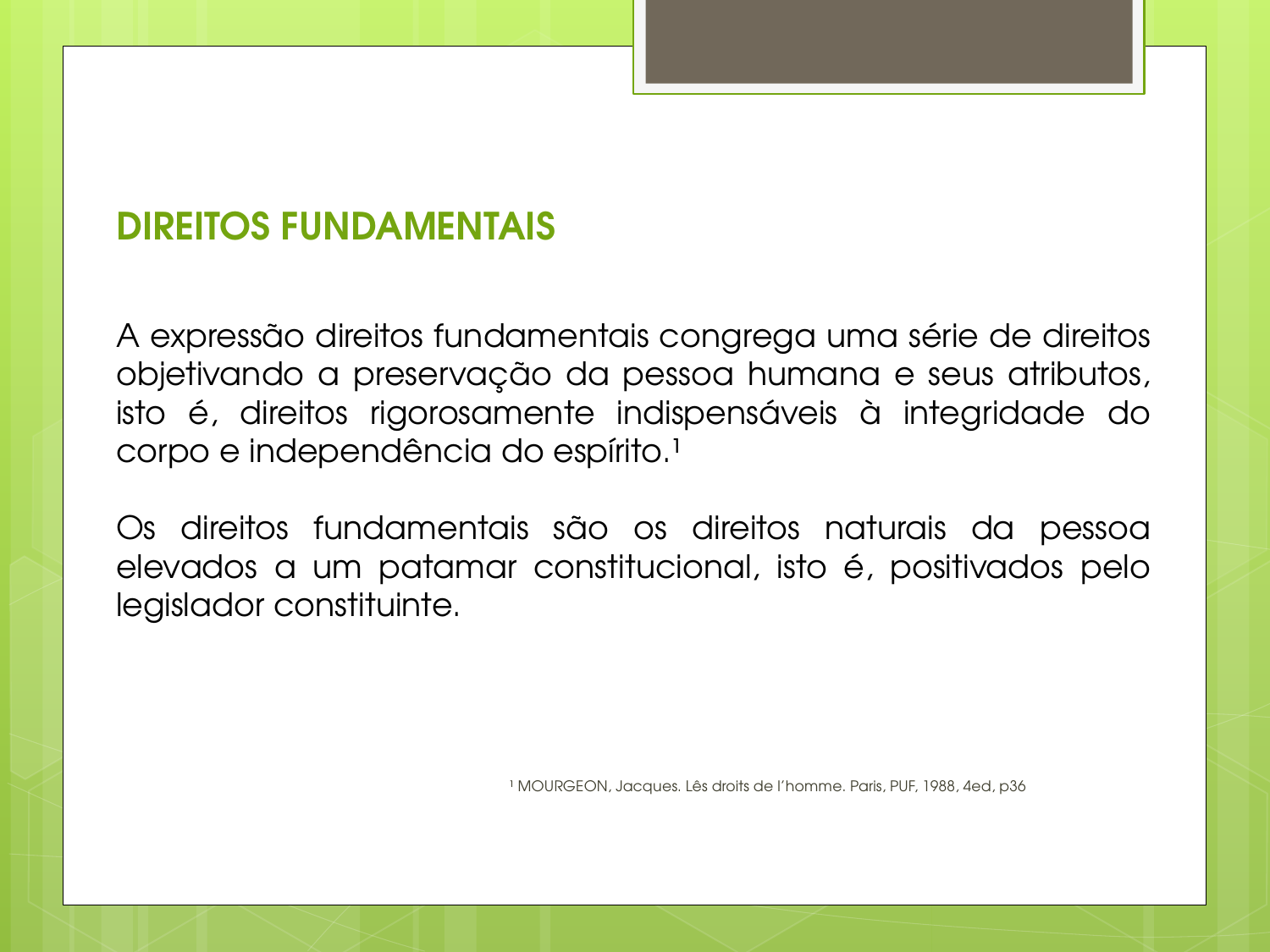

#
DIREITOS FUNDAMENTAIS

A expressão direitos fundamentais congrega uma série de direitos objetivando a preservação da pessoa humana e seus atributos, isto é, direitos rigorosamente indispensáveis à integridade do corpo e independência do espírito.¹

Os direitos fundamentais são os direitos naturais da pessoa elevados a um patamar constitucional, isto é, positivados pelo legislador constituinte.

                                                          ¹ MOURGEON, Jacques. Lês droits de l’homme. Paris, PUF, 1988, 4ed, p36